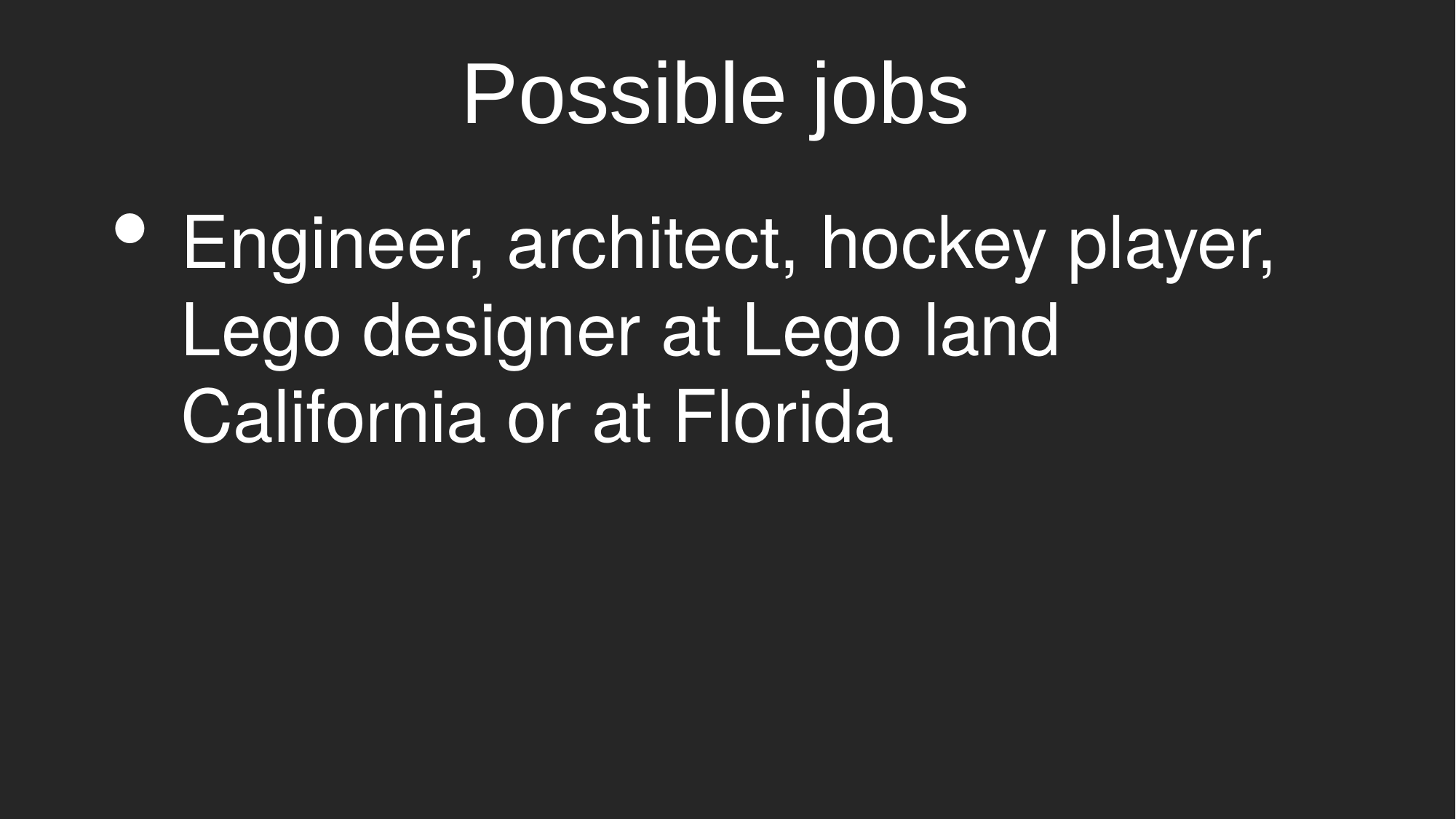

# Possible jobs
Engineer, architect, hockey player, Lego designer at Lego land California or at Florida